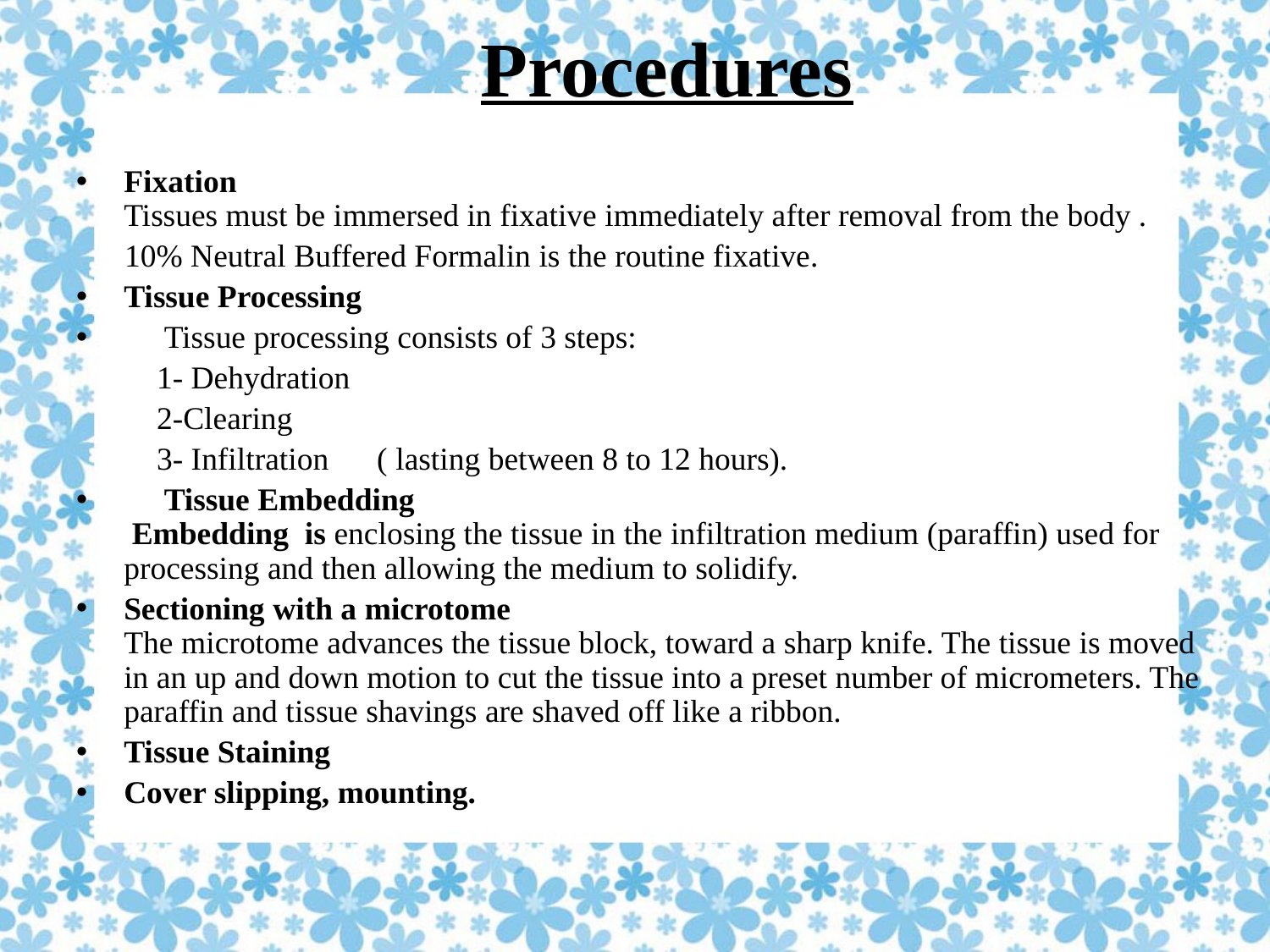

# Procedures
Fixation
Tissues must be immersed in fixative immediately after removal from the body .
      10% Neutral Buffered Formalin is the routine fixative.
Tissue Processing
     Tissue processing consists of 3 steps:
          1- Dehydration
          2-Clearing
          3- Infiltration      ( lasting between 8 to 12 hours).
     Tissue Embedding
 Embedding  is enclosing the tissue in the infiltration medium (paraffin) used for processing and then allowing the medium to solidify.
Sectioning with a microtome
The microtome advances the tissue block, toward a sharp knife. The tissue is moved in an up and down motion to cut the tissue into a preset number of micrometers. The paraffin and tissue shavings are shaved off like a ribbon.
Tissue Staining
Cover slipping, mounting.